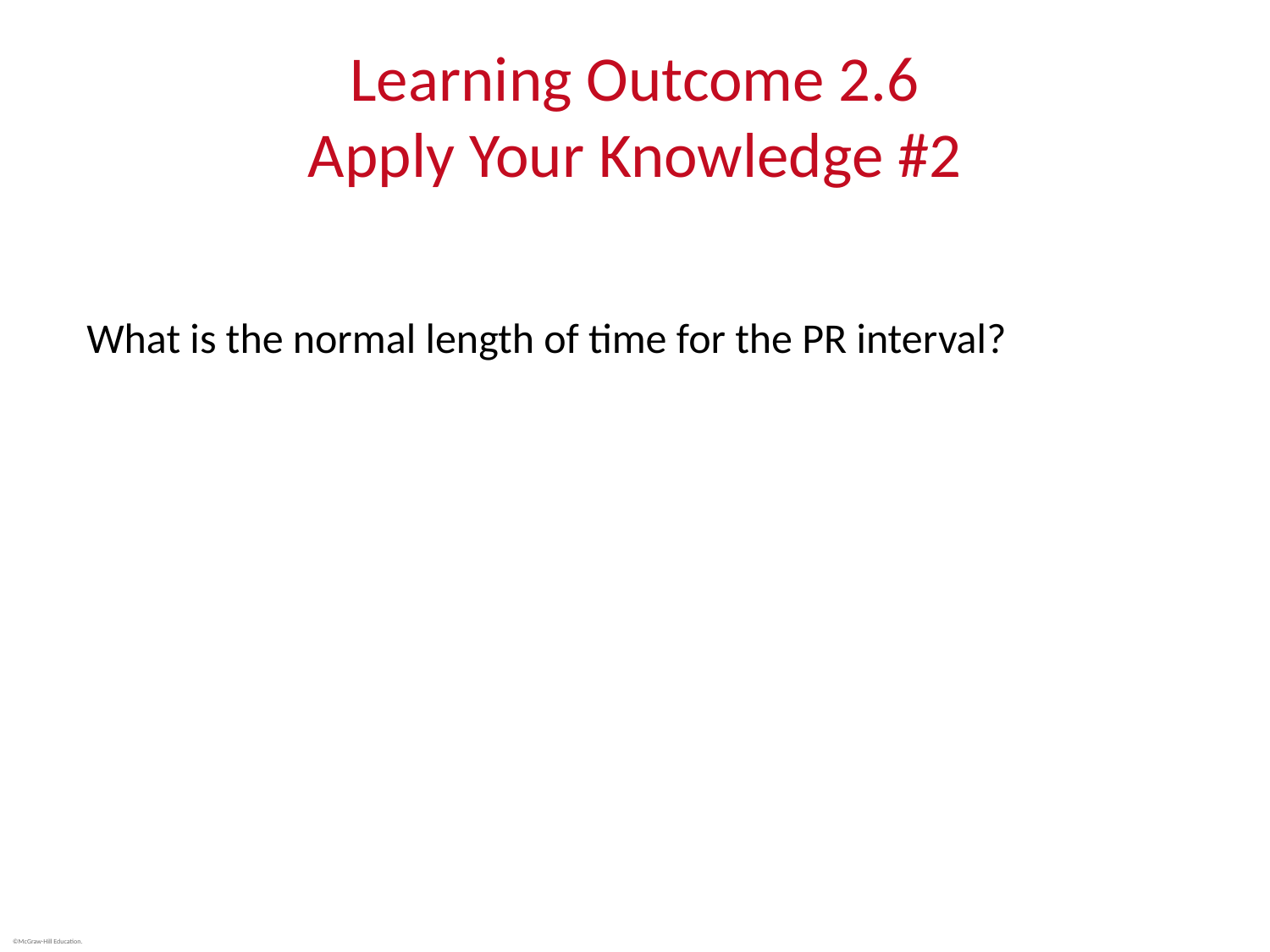

# Learning Outcome 2.6 Apply Your Knowledge #2
What is the normal length of time for the PR interval?